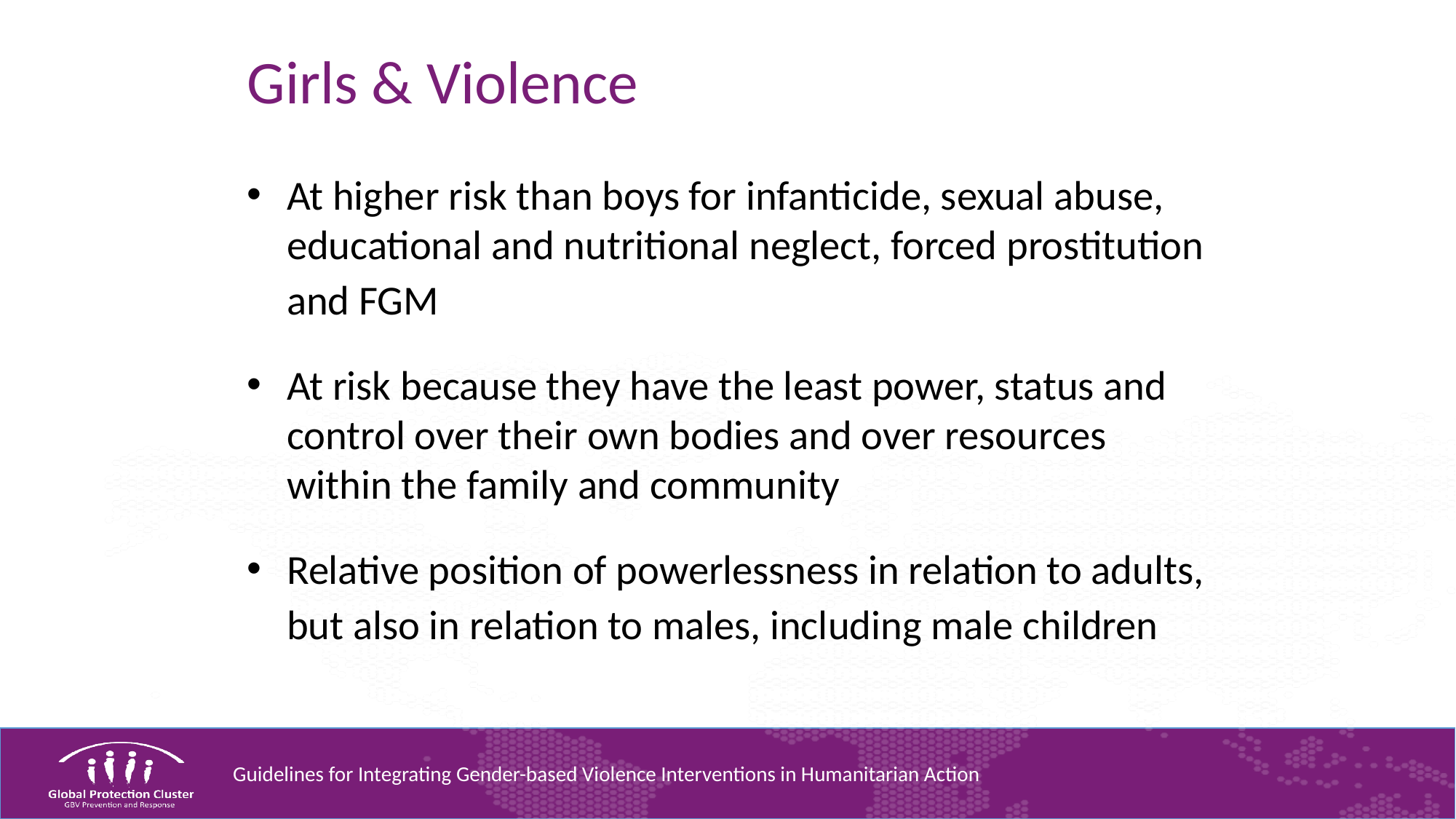

# Girls & Violence
At higher risk than boys for infanticide, sexual abuse, educational and nutritional neglect, forced prostitution and FGM

At risk because they have the least power, status and control over their own bodies and over resources within the family and community

Relative position of powerlessness in relation to adults, but also in relation to males, including male children